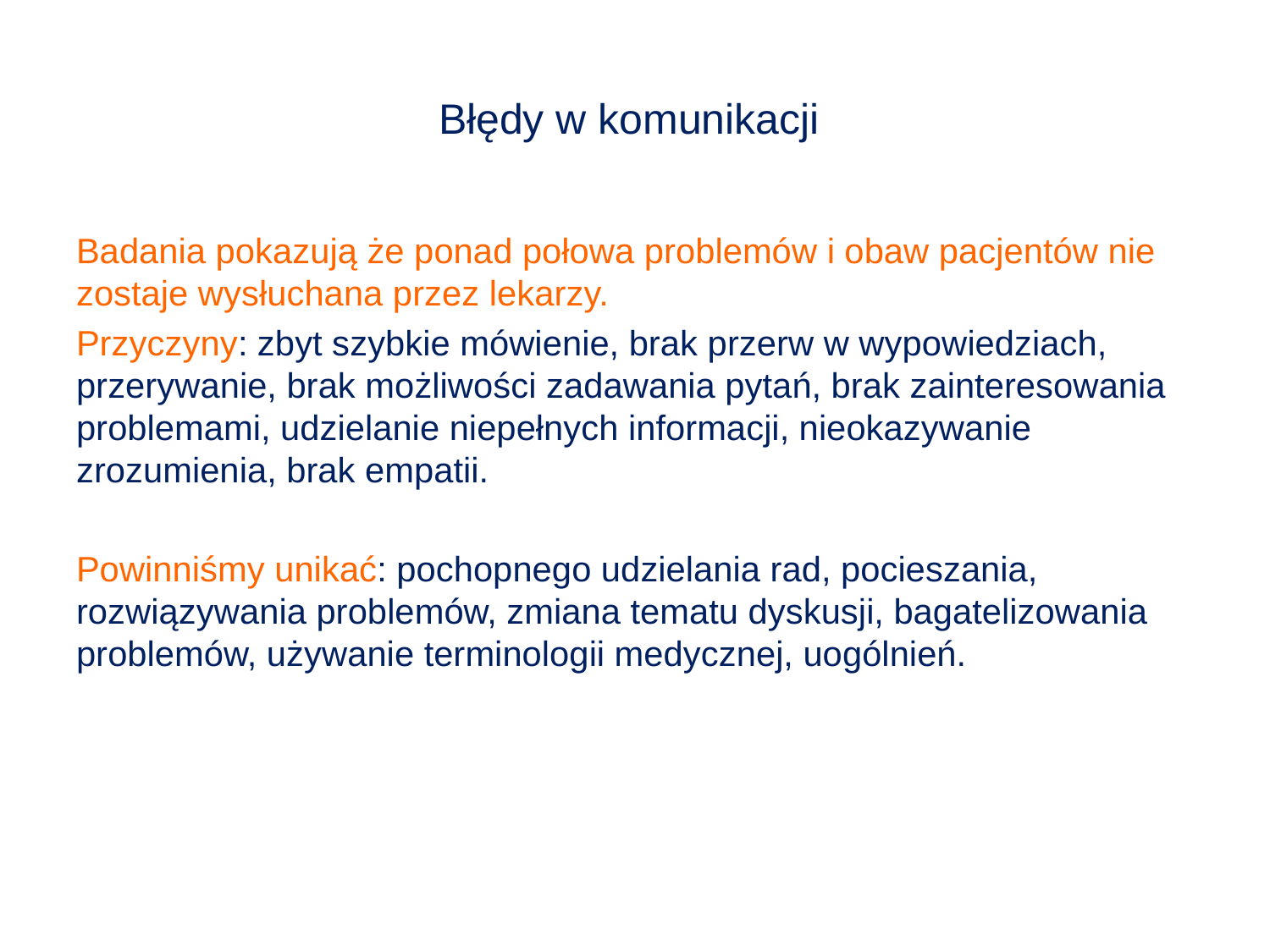

# Błędy w komunikacji
Badania pokazują że ponad połowa problemów i obaw pacjentów nie zostaje wysłuchana przez lekarzy.
Przyczyny: zbyt szybkie mówienie, brak przerw w wypowiedziach, przerywanie, brak możliwości zadawania pytań, brak zainteresowania problemami, udzielanie niepełnych informacji, nieokazywanie zrozumienia, brak empatii.

Powinniśmy unikać: pochopnego udzielania rad, pocieszania, rozwiązywania problemów, zmiana tematu dyskusji, bagatelizowania problemów, używanie terminologii medycznej, uogólnień.